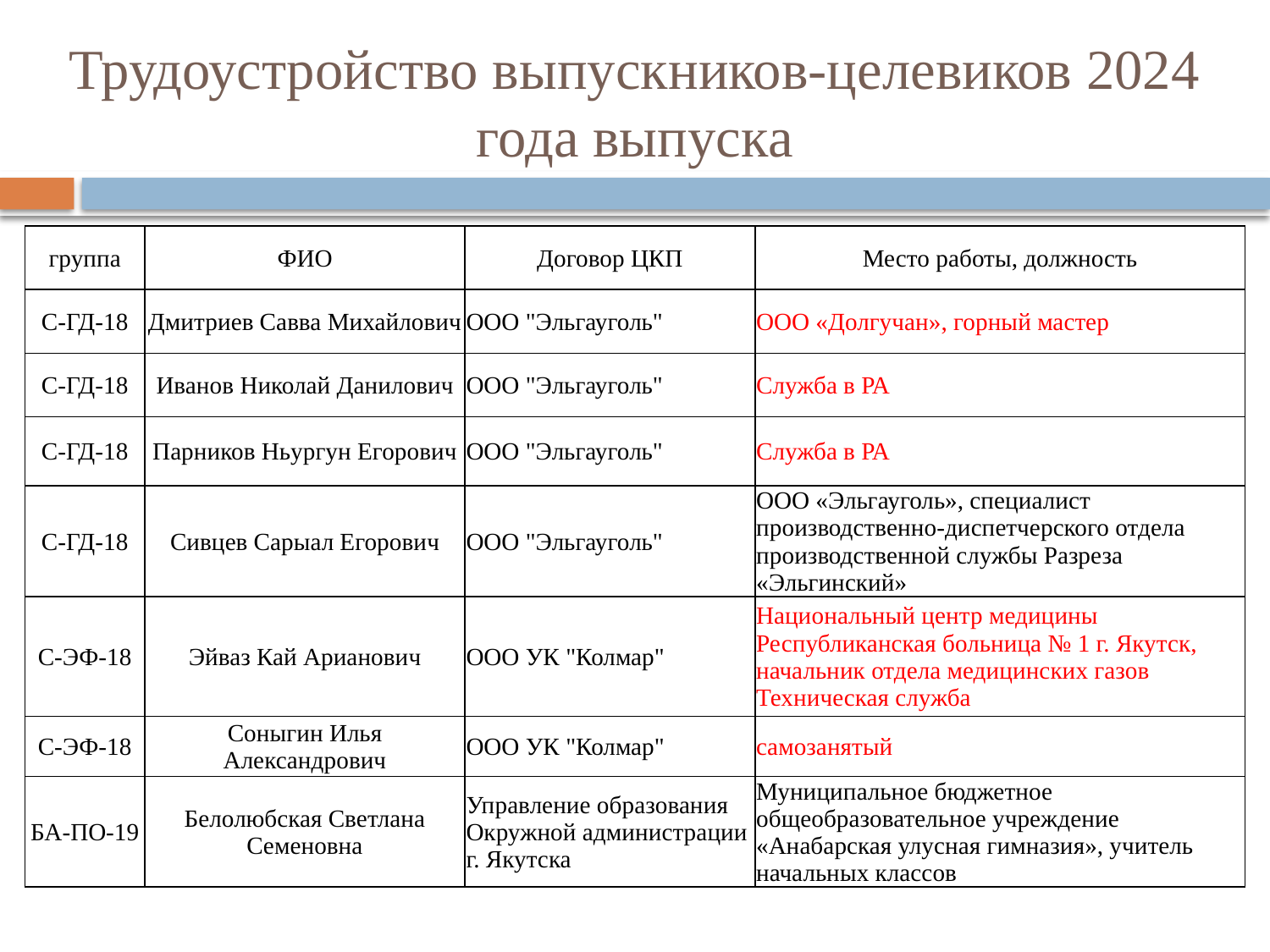

# Трудоустройство выпускников-целевиков 2024 года выпуска
| группа | ФИО | Договор ЦКП | Место работы, должность |
| --- | --- | --- | --- |
| С-ГД-18 | Дмитриев Савва Михайлович | ООО "Эльгауголь" | ООО «Долгучан», горный мастер |
| С-ГД-18 | Иванов Николай Данилович | ООО "Эльгауголь" | Служба в РА |
| С-ГД-18 | Парников Ньургун Егорович | ООО "Эльгауголь" | Служба в РА |
| С-ГД-18 | Сивцев Сарыал Егорович | ООО "Эльгауголь" | ООО «Эльгауголь», специалист производственно-диспетчерского отдела производственной службы Разреза «Эльгинский» |
| С-ЭФ-18 | Эйваз Кай Арианович | ООО УК "Колмар" | Национальный центр медицины Республиканская больница № 1 г. Якутск, начальник отдела медицинских газов Техническая служба |
| С-ЭФ-18 | Соныгин Илья Александрович | ООО УК "Колмар" | самозанятый |
| БА-ПО-19 | Белолюбская Светлана Семеновна | Управление образования Окружной администрации г. Якутска | Муниципальное бюджетное общеобразовательное учреждение «Анабарская улусная гимназия», учитель начальных классов |